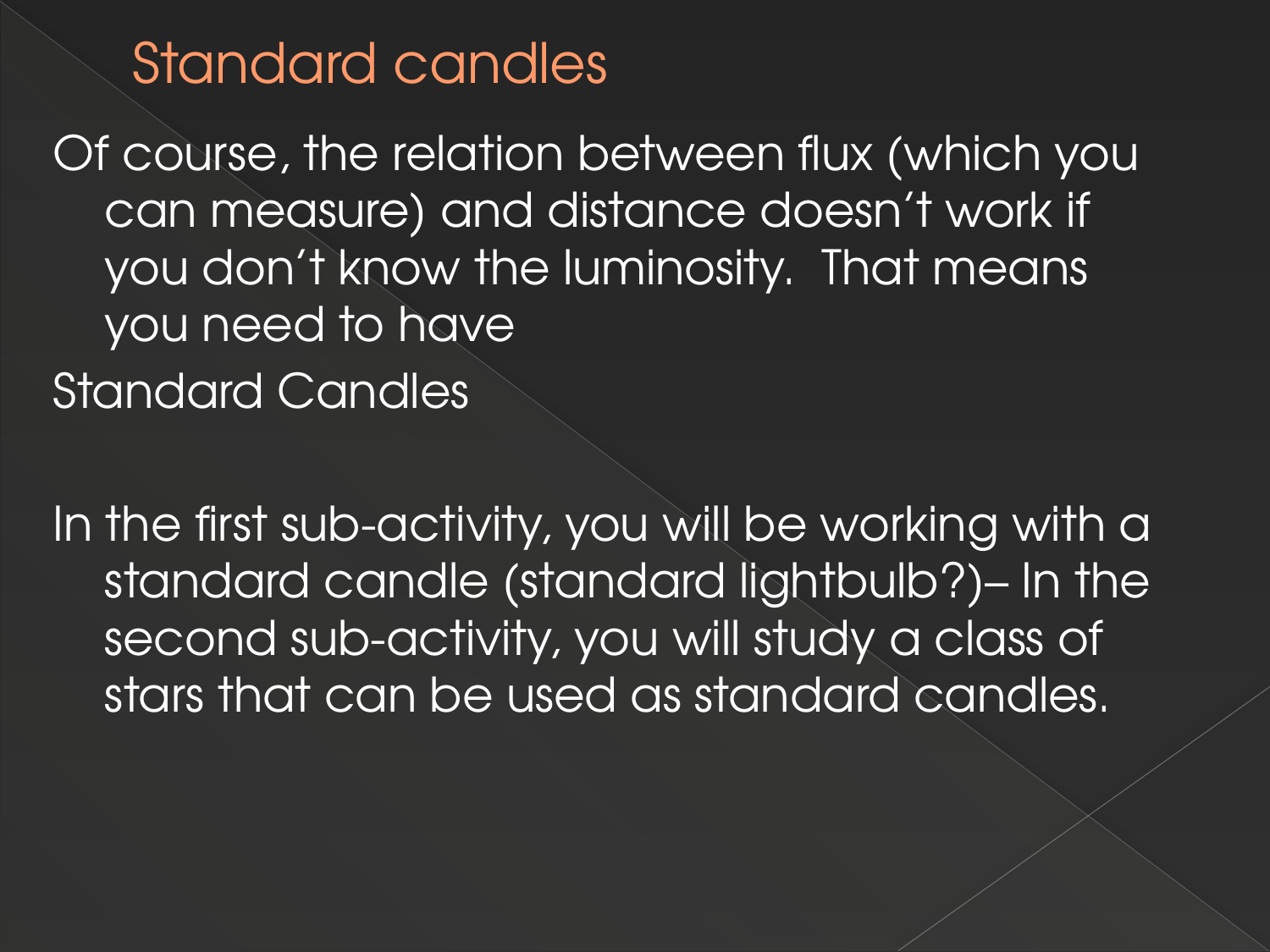

# Standard candles
Of course, the relation between flux (which you can measure) and distance doesn’t work if you don’t know the luminosity.  That means you need to have
Standard Candles

In the first sub-activity, you will be working with a standard candle (standard lightbulb?)– In the second sub-activity, you will study a class of stars that can be used as standard candles.